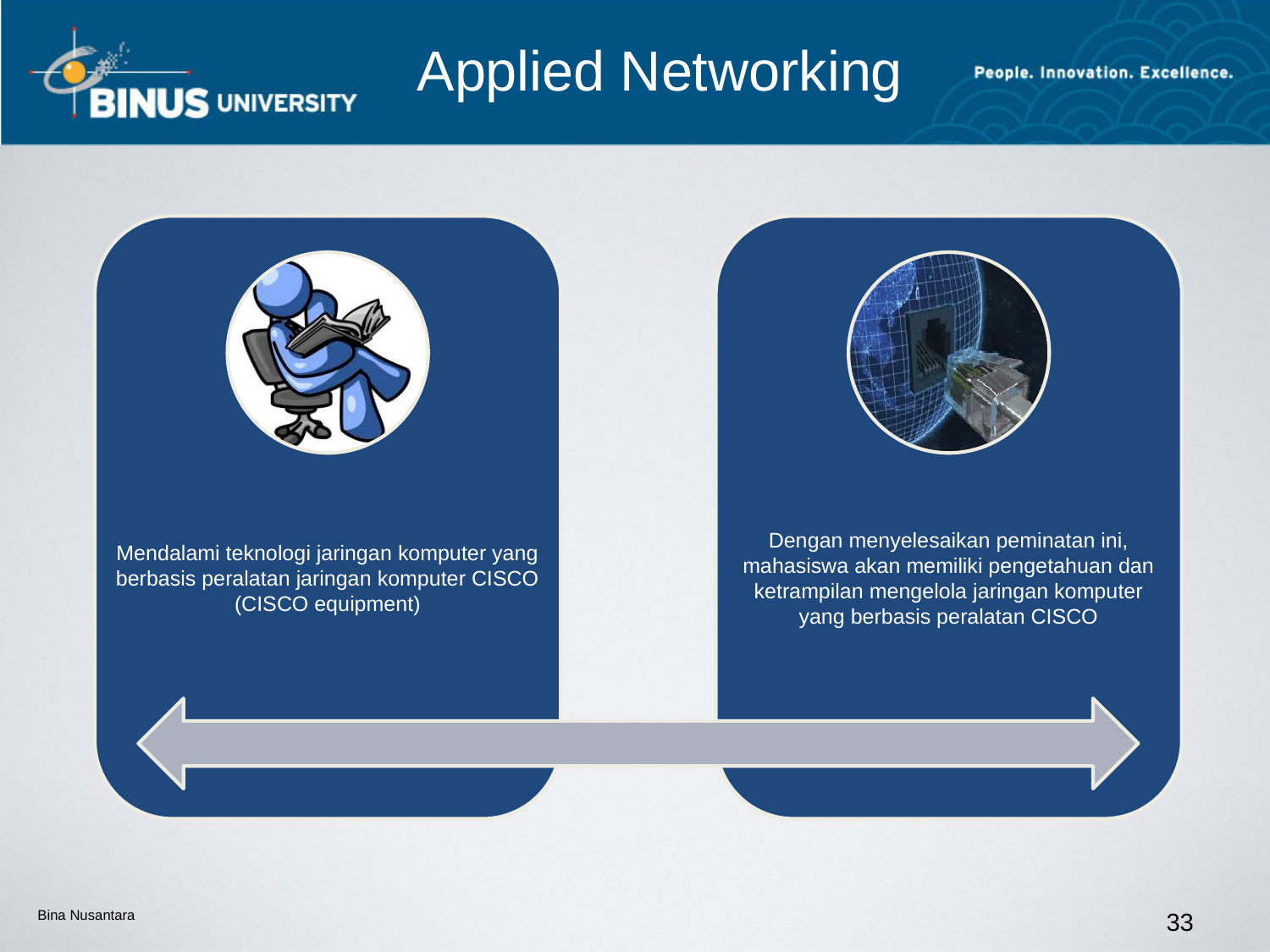

# Applied Networking
Mendalami teknologi jaringan komputer yang berbasis peralatan jaringan komputer CISCO (CISCO equipment)
Dengan menyelesaikan peminatan ini, mahasiswa akan memiliki pengetahuan dan ketrampilan mengelola jaringan komputer yang berbasis peralatan CISCO
Bina Nusantara
33